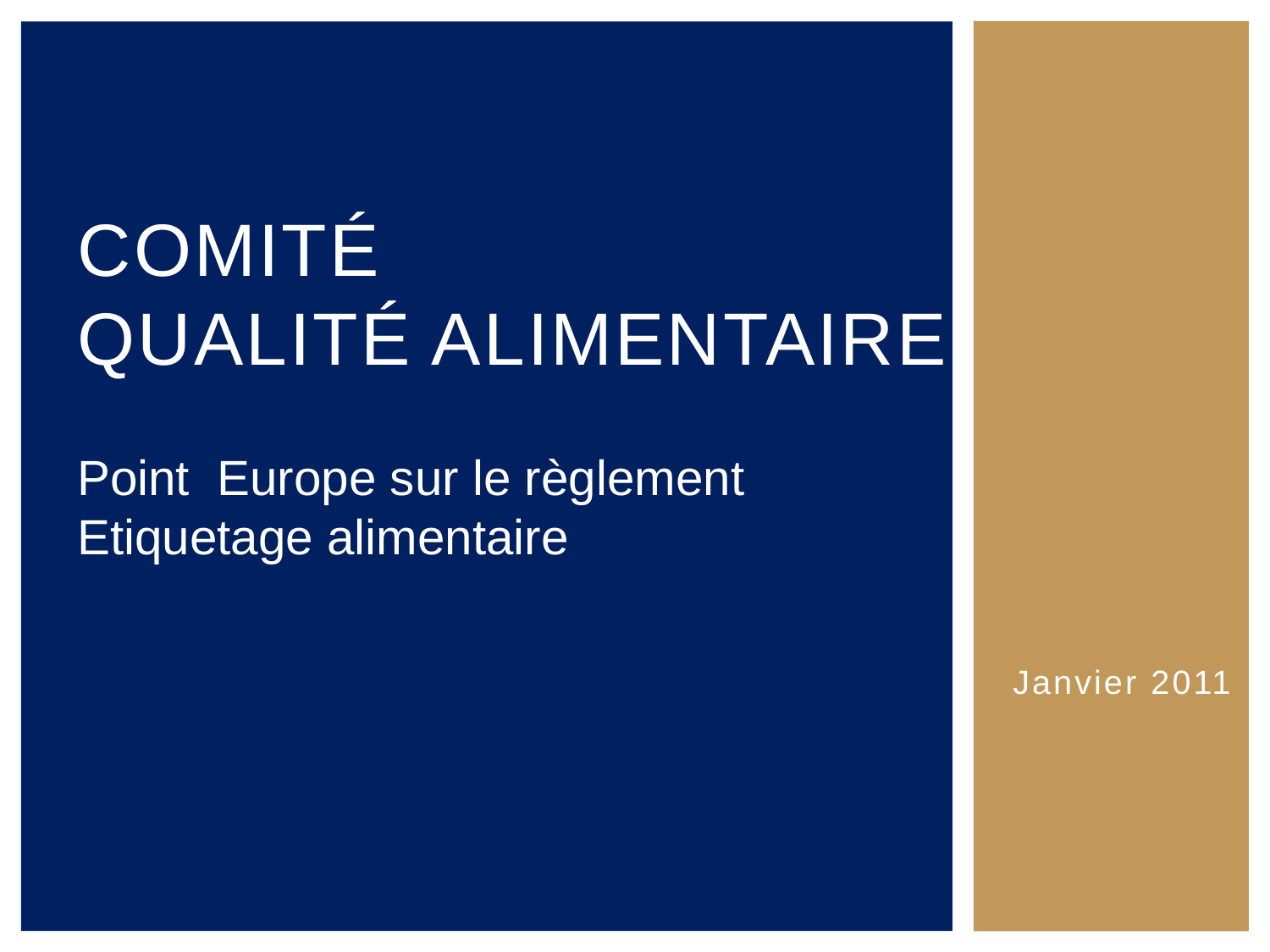

# Comité qualité alimentaire
Point  Europe sur le règlement Etiquetage alimentaire
Janvier 2011